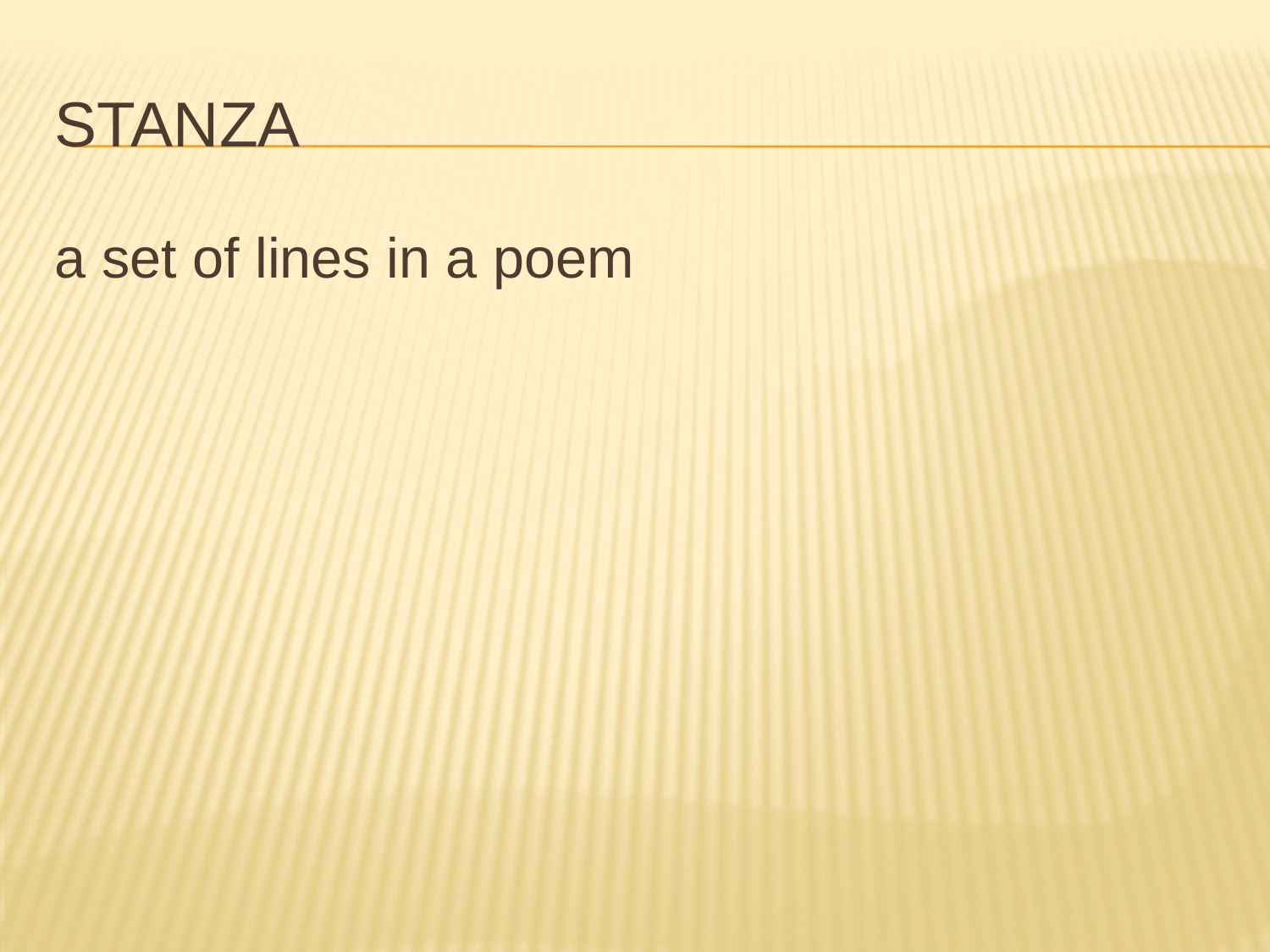

# Stanza
a set of lines in a poem